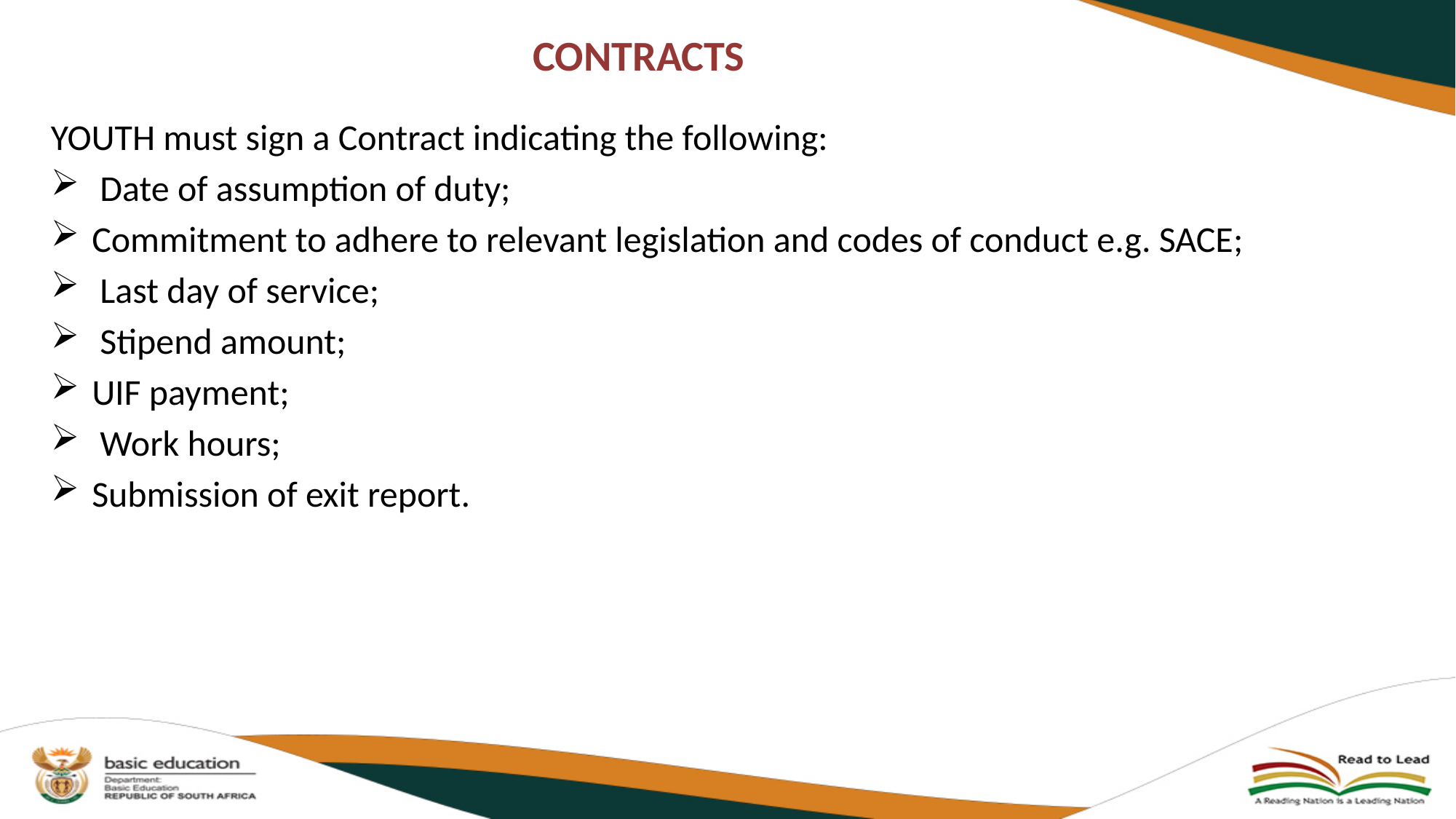

# CONTRACTS
YOUTH must sign a Contract indicating the following:
 Date of assumption of duty;
Commitment to adhere to relevant legislation and codes of conduct e.g. SACE;
 Last day of service;
 Stipend amount;
UIF payment;
 Work hours;
Submission of exit report.